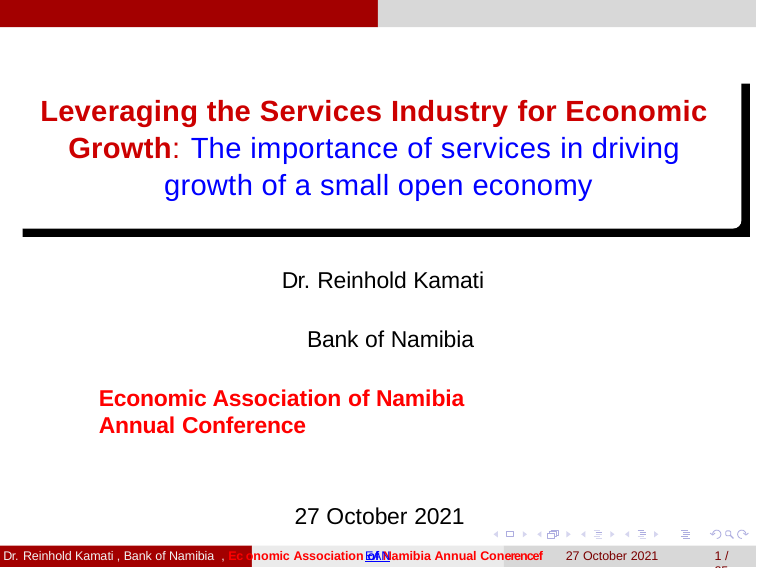

Leveraging the Services Industry for Economic  Growth: The importance of services in driving  growth of a small open economy
Dr. Reinhold Kamati

Bank of Namibia

Economic Association of Namibia Annual Conference

27 October 2021

Dr. Reinhold Kamati , Bank of Namibia , Ec
EAN
27 October 2021
1 / 25
onomic Association of Namibia Annual Con
erencef